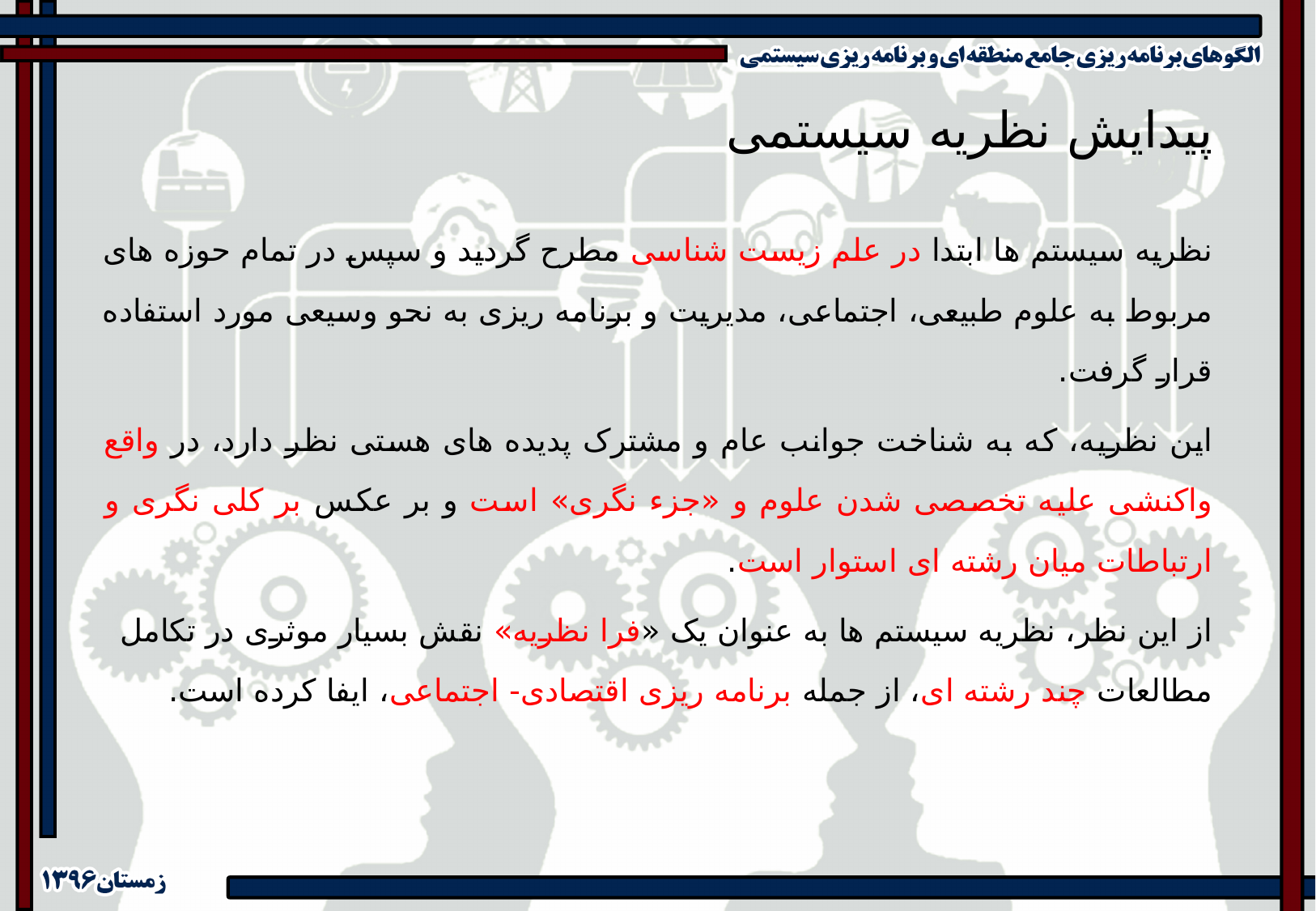

پیدایش نظریه سیستمی

نظریه سیستم ها ابتدا در علم زیست شناسی مطرح گردید و سپس در تمام حوزه های مربوط به علوم طبیعی، اجتماعی، مدیریت و برنامه ریزی به نحو وسیعی مورد استفاده قرار گرفت.
این نظریه، که به شناخت جوانب عام و مشترک پدیده های هستی نظر دارد، در واقع واکنشی علیه تخصصی شدن علوم و «جزء نگری» است و بر عکس بر کلی نگری و ارتباطات میان رشته ای استوار است.
از این نظر، نظریه سیستم ها به عنوان یک «فرا نظریه» نقش بسیار موثری در تکامل مطالعات چند رشته ای، از جمله برنامه ریزی اقتصادی- اجتماعی، ایفا کرده است.